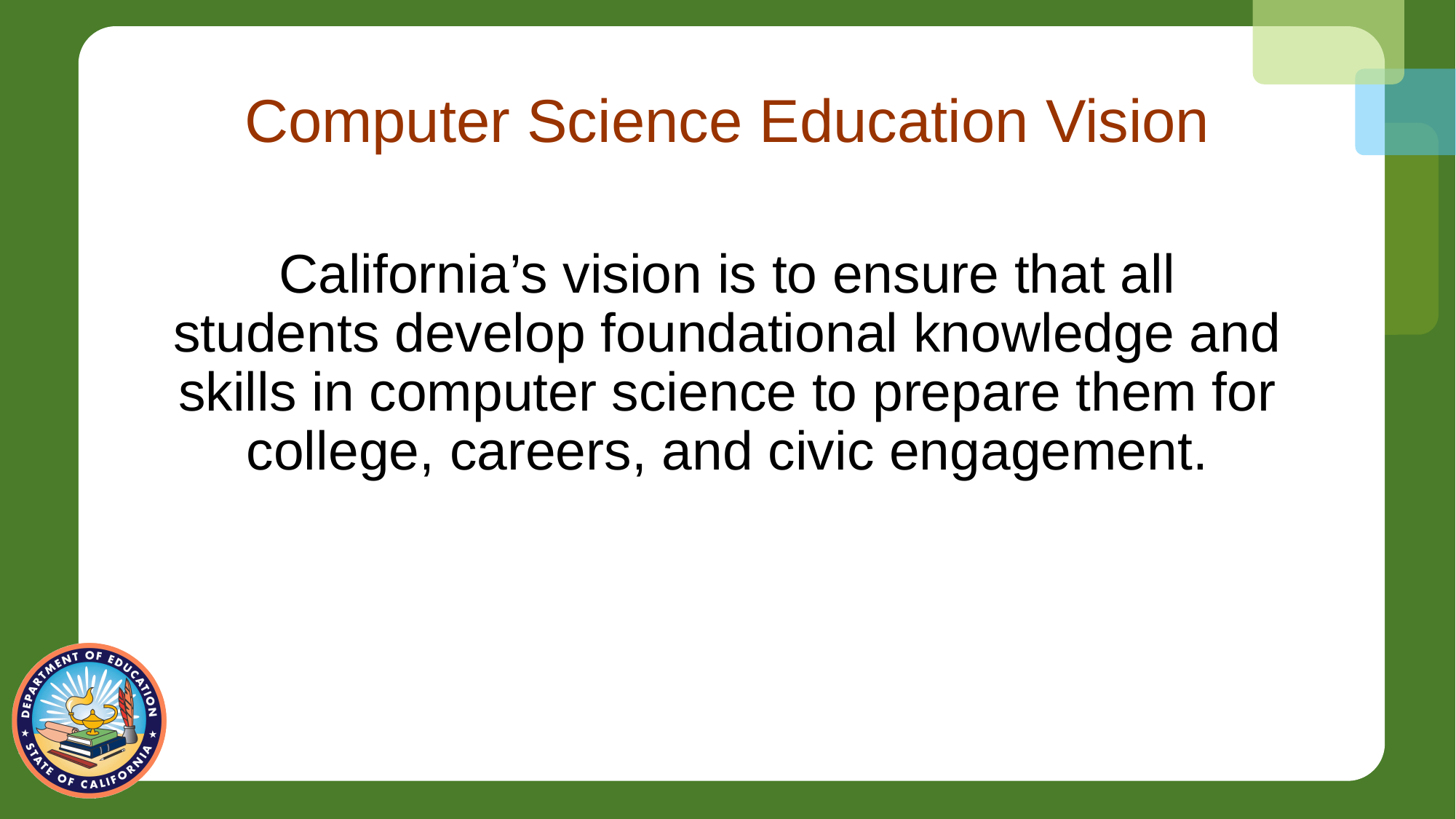

# Computer Science Education Vision
California’s vision is to ensure that all students develop foundational knowledge and skills in computer science to prepare them for college, careers, and civic engagement.